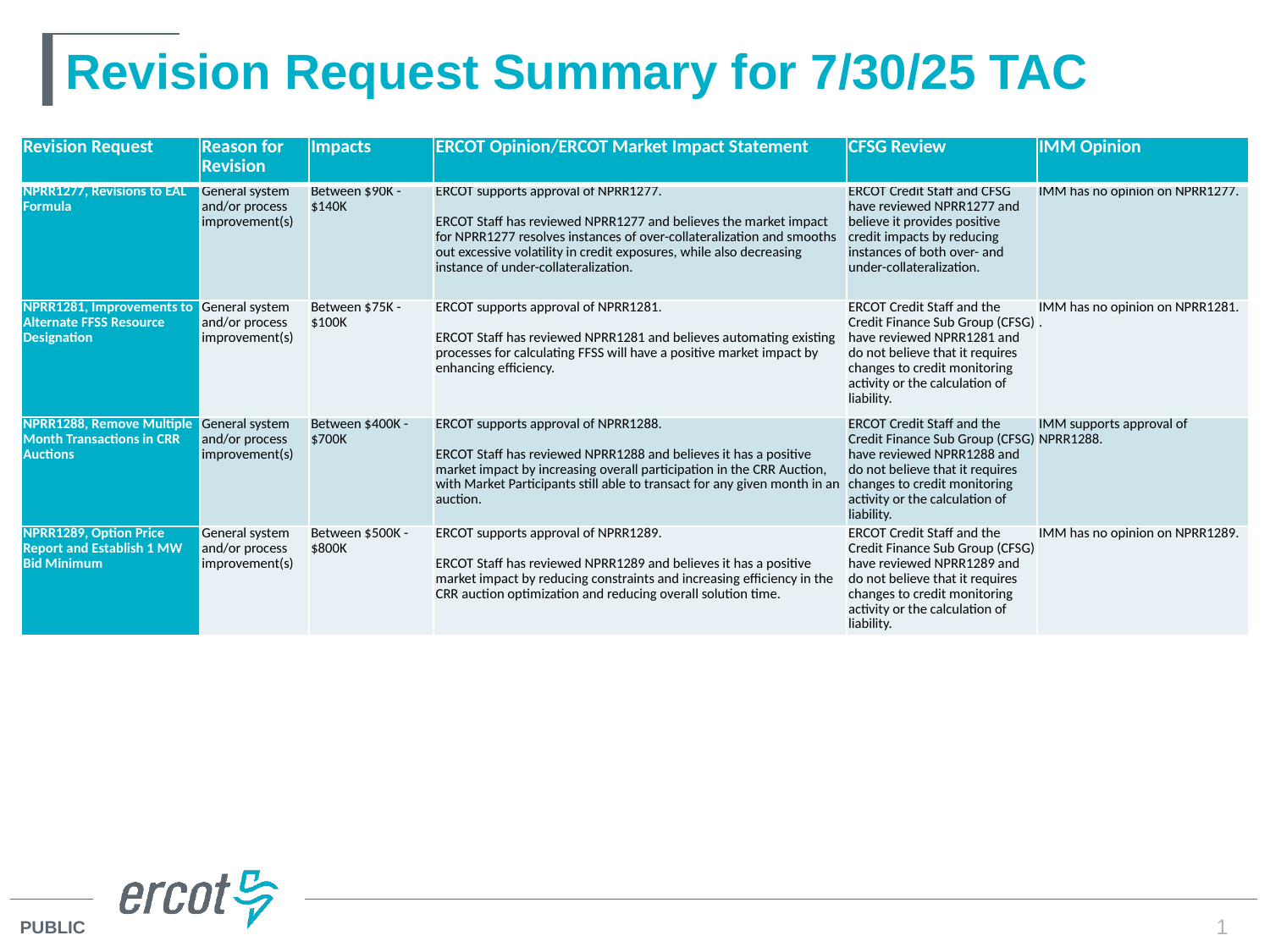

# Revision Request Summary for 7/30/25 TAC
| Revision Request | Reason for Revision | Impacts | ERCOT Opinion/ERCOT Market Impact Statement | CFSG Review | IMM Opinion |
| --- | --- | --- | --- | --- | --- |
| NPRR1277, Revisions to EAL Formula | General system and/or process improvement(s) | Between $90K - $140K | ERCOT supports approval of NPRR1277. ERCOT Staff has reviewed NPRR1277 and believes the market impact for NPRR1277 resolves instances of over-collateralization and smooths out excessive volatility in credit exposures, while also decreasing instance of under-collateralization. | ERCOT Credit Staff and CFSG have reviewed NPRR1277 and believe it provides positive credit impacts by reducing instances of both over- and under-collateralization. | IMM has no opinion on NPRR1277. |
| NPRR1281, Improvements to Alternate FFSS Resource Designation | General system and/or process improvement(s) | Between $75K - $100K | ERCOT supports approval of NPRR1281. ERCOT Staff has reviewed NPRR1281 and believes automating existing processes for calculating FFSS will have a positive market impact by enhancing efficiency. | ERCOT Credit Staff and the Credit Finance Sub Group (CFSG) have reviewed NPRR1281 and do not believe that it requires changes to credit monitoring activity or the calculation of liability. | IMM has no opinion on NPRR1281. . |
| NPRR1288, Remove Multiple Month Transactions in CRR Auctions | General system and/or process improvement(s) | Between $400K - $700K | ERCOT supports approval of NPRR1288. ERCOT Staff has reviewed NPRR1288 and believes it has a positive market impact by increasing overall participation in the CRR Auction, with Market Participants still able to transact for any given month in an auction. | ERCOT Credit Staff and the Credit Finance Sub Group (CFSG) have reviewed NPRR1288 and do not believe that it requires changes to credit monitoring activity or the calculation of liability. | IMM supports approval of NPRR1288. |
| NPRR1289, Option Price Report and Establish 1 MW Bid Minimum | General system and/or process improvement(s) | Between $500K - $800K | ERCOT supports approval of NPRR1289. ERCOT Staff has reviewed NPRR1289 and believes it has a positive market impact by reducing constraints and increasing efficiency in the CRR auction optimization and reducing overall solution time. | ERCOT Credit Staff and the Credit Finance Sub Group (CFSG) have reviewed NPRR1289 and do not believe that it requires changes to credit monitoring activity or the calculation of liability. | IMM has no opinion on NPRR1289. |
1